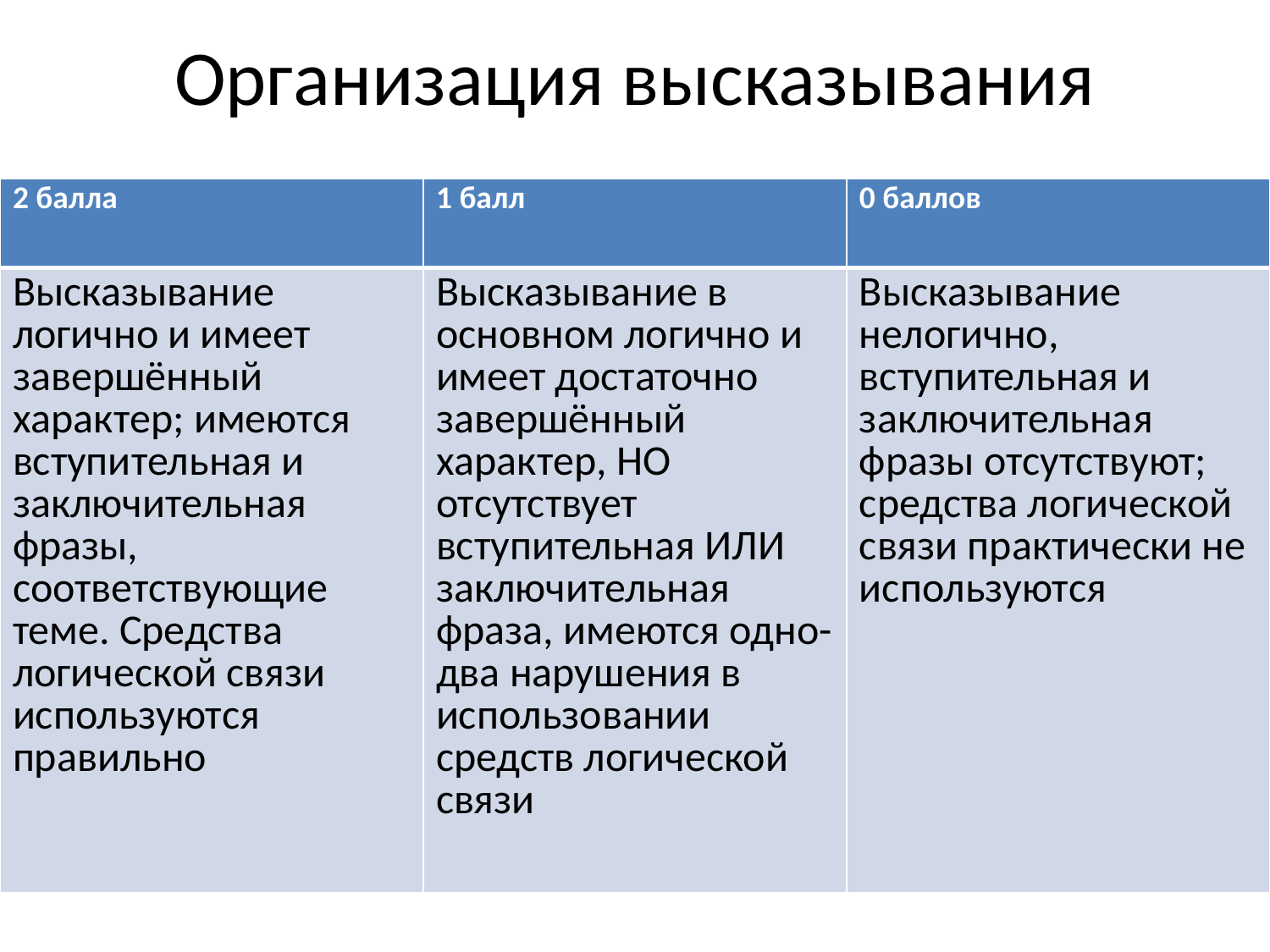

# Организация высказывания

| 2 балла | 1 балл | 0 баллов |
| --- | --- | --- |
| Высказывание логично и имеет завершённый характер; имеются вступительная и заключительная фразы, соответствующие теме. Средства логической связи используются правильно | Высказывание в основном логично и имеет достаточно завершённый характер, НО отсутствует вступительная ИЛИ заключительная фраза, имеются одно-два нарушения в использовании средств логической связи | Высказывание нелогично, вступительная и заключительная фразы отсутствуют; средства логической связи практически не используются |